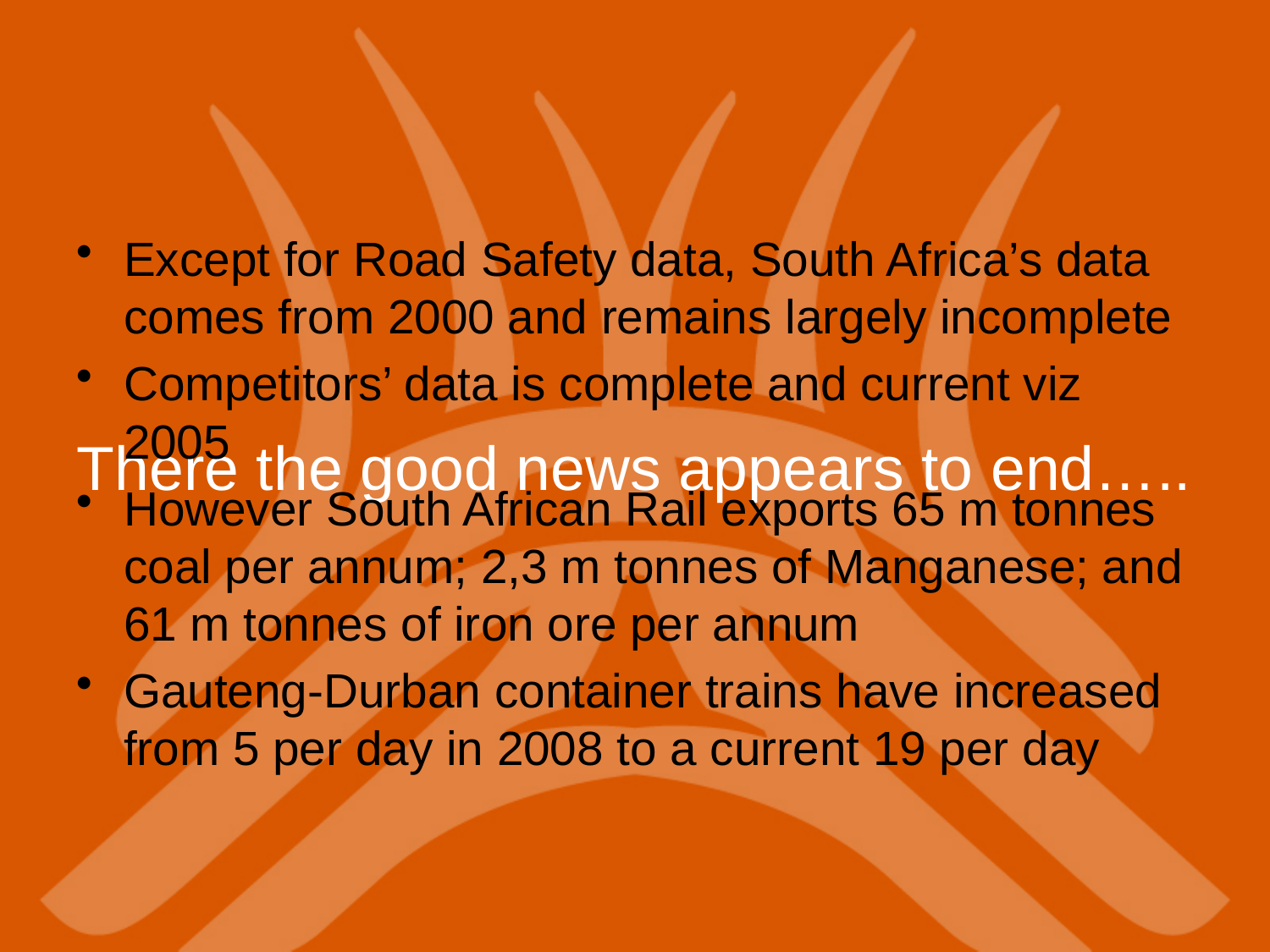

Except for Road Safety data, South Africa’s data comes from 2000 and remains largely incomplete
Competitors’ data is complete and current viz 2005
However South African Rail exports 65 m tonnes coal per annum; 2,3 m tonnes of Manganese; and 61 m tonnes of iron ore per annum
Gauteng-Durban container trains have increased from 5 per day in 2008 to a current 19 per day
# There the good news appears to end…..